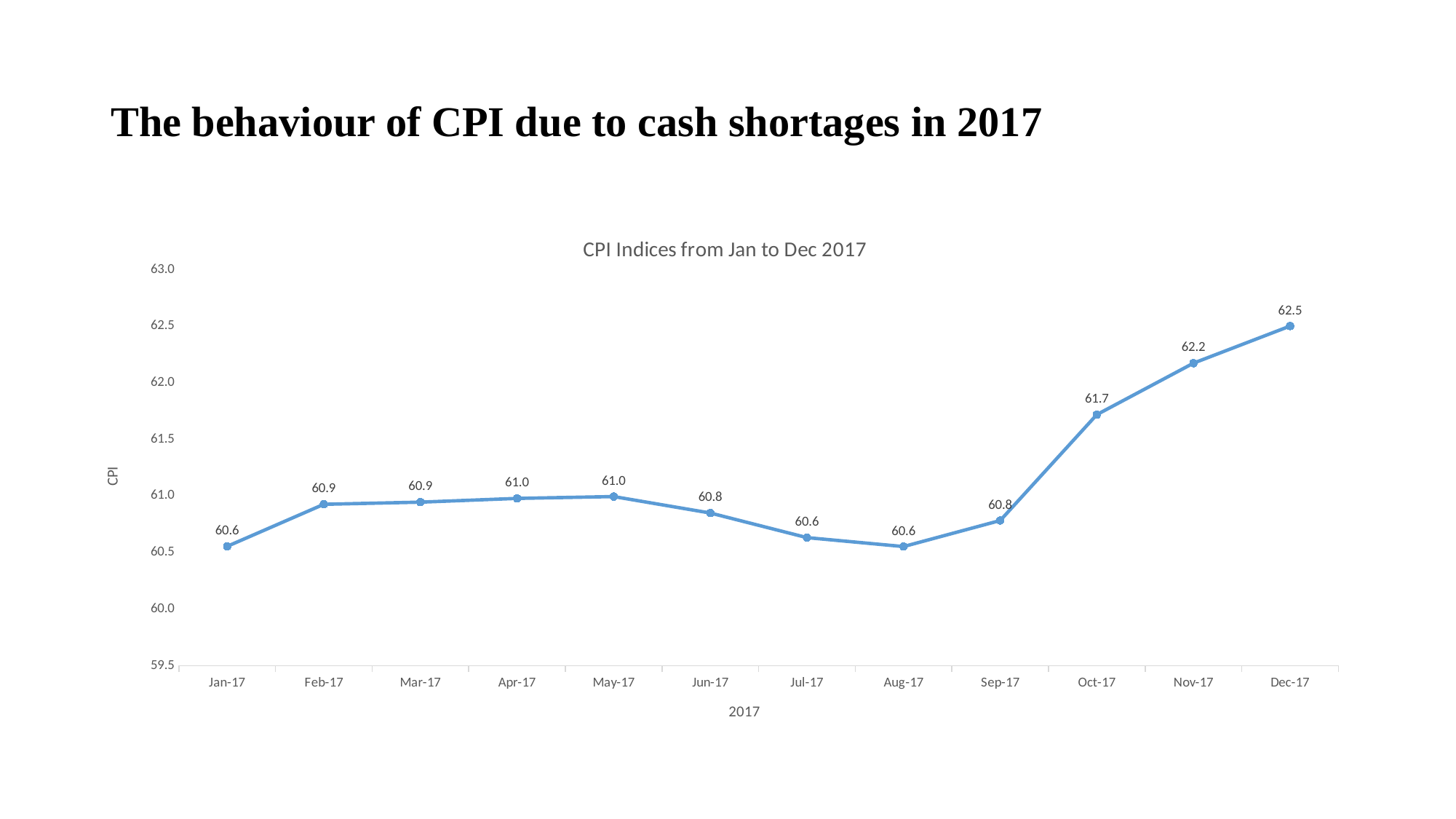

# The behaviour of CPI due to cash shortages in 2017

### Chart: CPI Indices from Jan to Dec 2017

| Category | CPI |
|---|---|
| 42736 | 60.5542945915006 |
| 42767 | 60.92589032460408 |
| 42795 | 60.94476144767425 |
| 42826 | 60.978016586015066 |
| 42856 | 60.994185370657796 |
| 42887 | 60.84884939275738 |
| 42917 | 60.631410981303276 |
| 42948 | 60.55240060844791 |
| 42979 | 60.7826462613166 |
| 43009 | 61.718902604053866 |
| 43040 | 62.17362941889491 |
| 43070 | 62.50168144645084 |